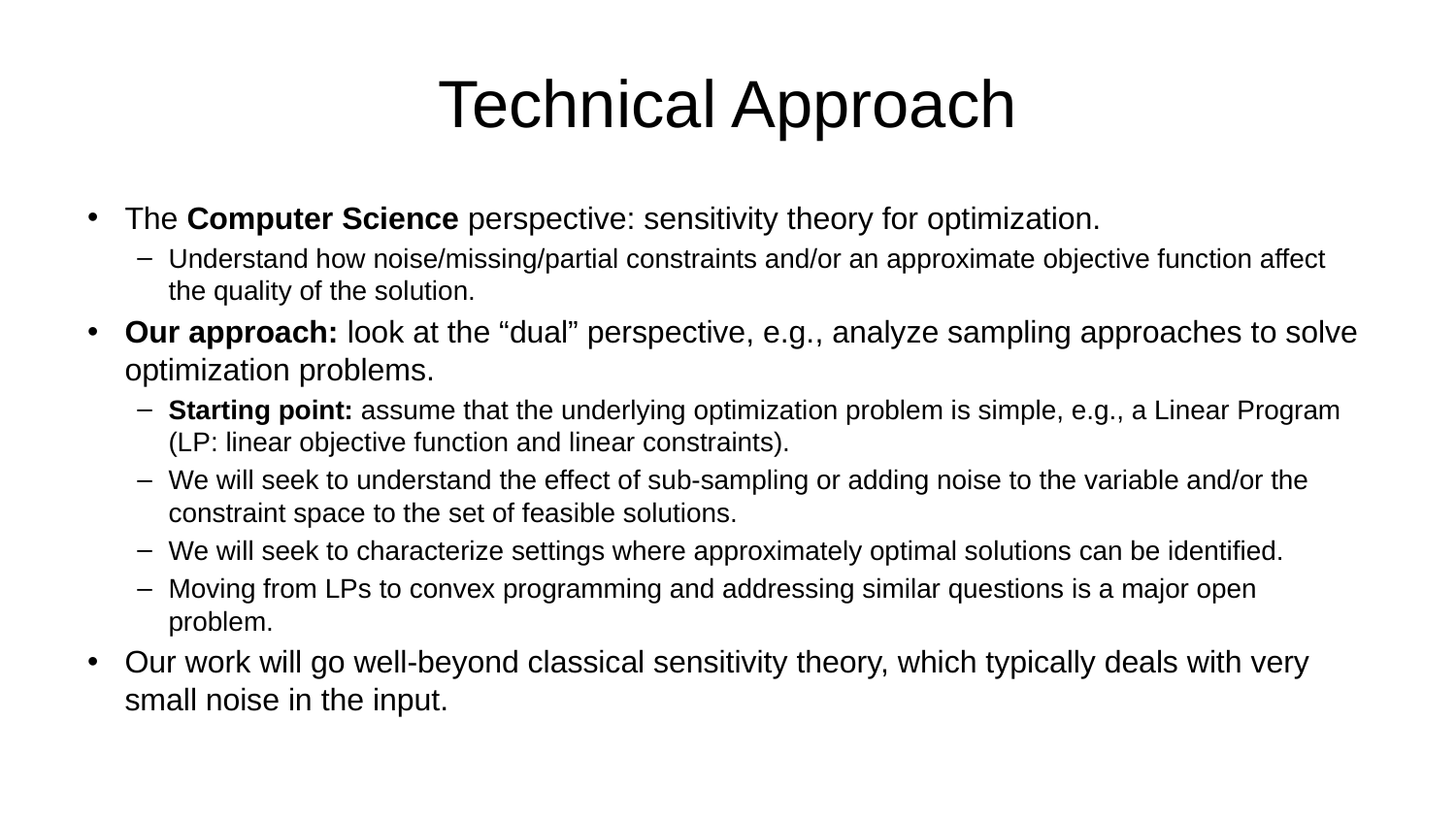

# Technical Approach
The Computer Science perspective: sensitivity theory for optimization.
Understand how noise/missing/partial constraints and/or an approximate objective function affect the quality of the solution.
Our approach: look at the “dual” perspective, e.g., analyze sampling approaches to solve optimization problems.
Starting point: assume that the underlying optimization problem is simple, e.g., a Linear Program (LP: linear objective function and linear constraints).
We will seek to understand the effect of sub-sampling or adding noise to the variable and/or the constraint space to the set of feasible solutions.
We will seek to characterize settings where approximately optimal solutions can be identified.
Moving from LPs to convex programming and addressing similar questions is a major open problem.
Our work will go well-beyond classical sensitivity theory, which typically deals with very small noise in the input.